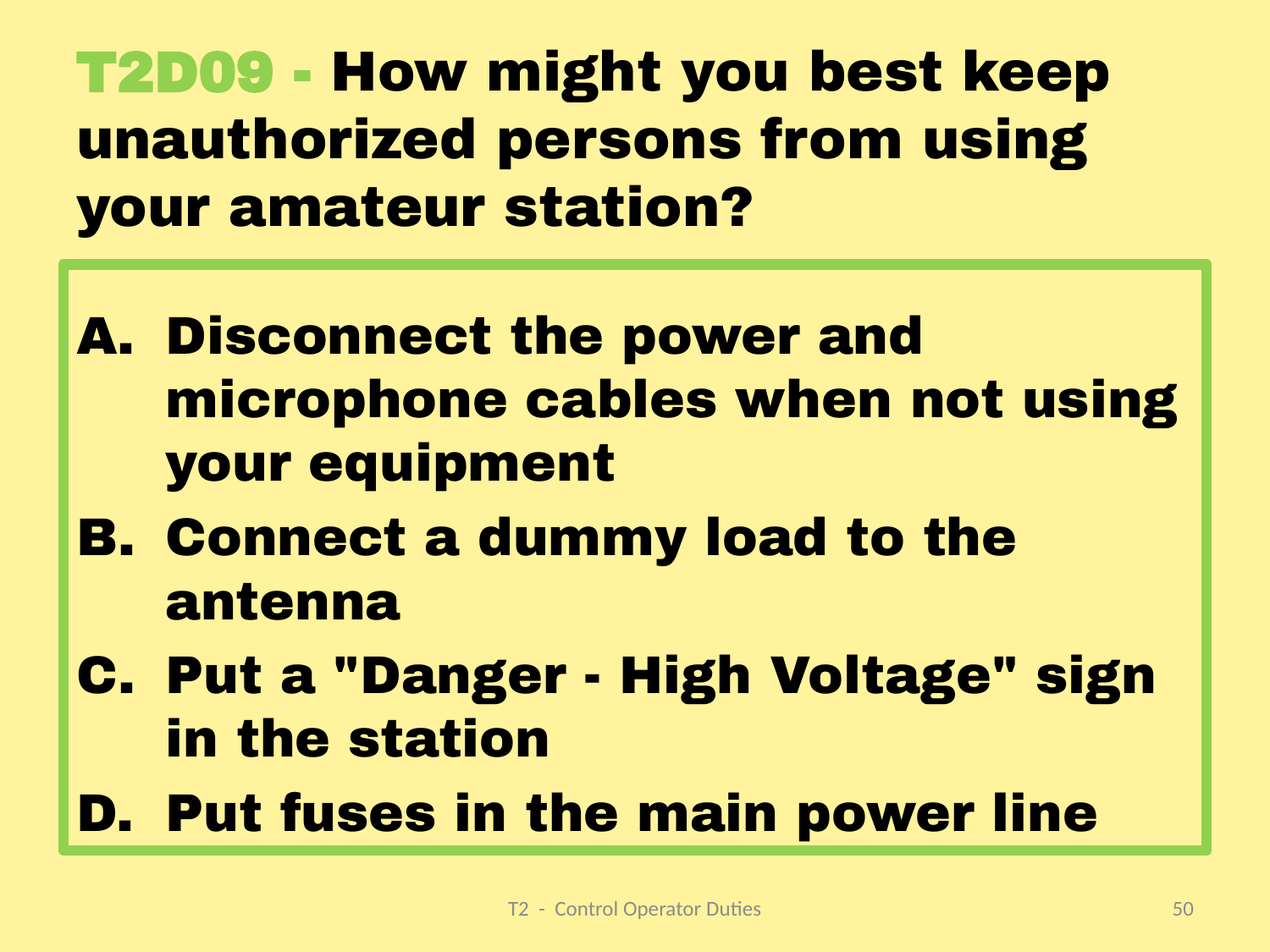

# T2D09 - How might you best keep unauthorized persons from using your amateur station?

Disconnect the power and microphone cables when not using your equipment
Connect a dummy load to the antenna
Put a "Danger - High Voltage" sign in the station
Put fuses in the main power line

T2  -  Control Operator Duties
50